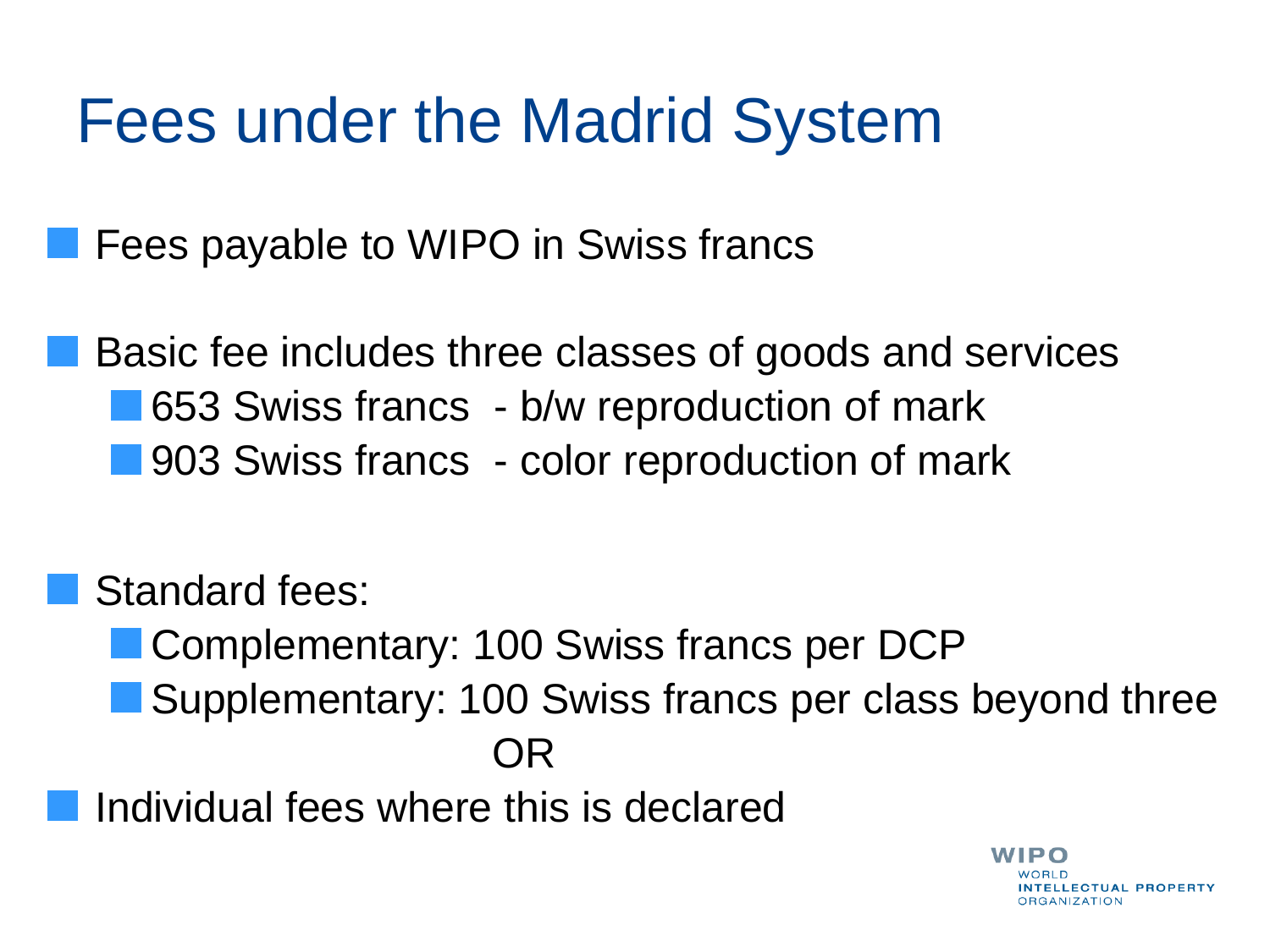

# Fees under the Madrid System
Fees payable to WIPO in Swiss francs

Basic fee includes three classes of goods and services
653 Swiss francs  - b/w reproduction of mark
903 Swiss francs  - color reproduction of mark

Standard fees:
Complementary: 100 Swiss francs per DCP
Supplementary: 100 Swiss francs per class beyond three
			OR
Individual fees where this is declared